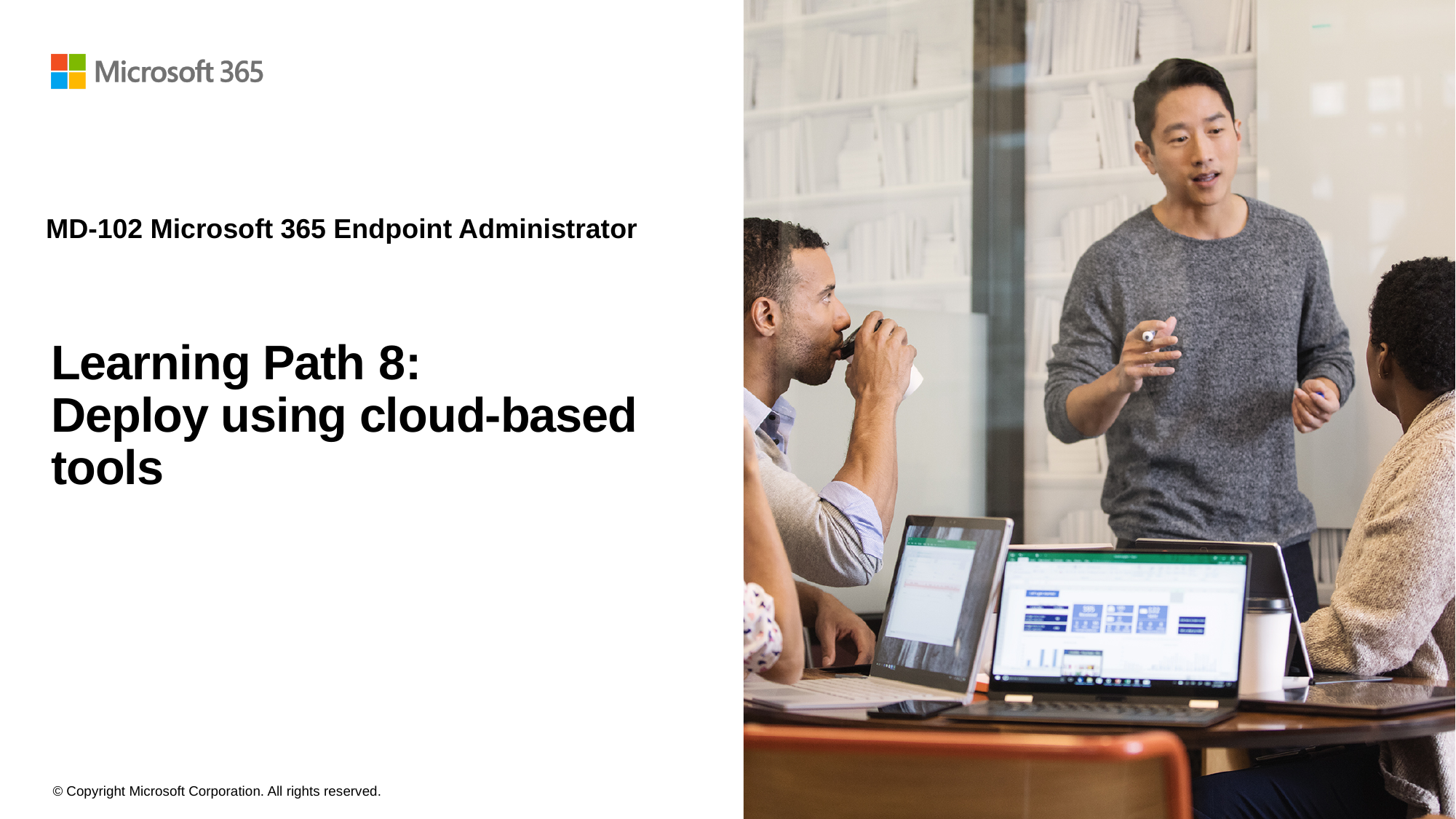

MD-102 Microsoft 365 Endpoint Administrator
# Learning Path 8: Deploy using cloud-based tools